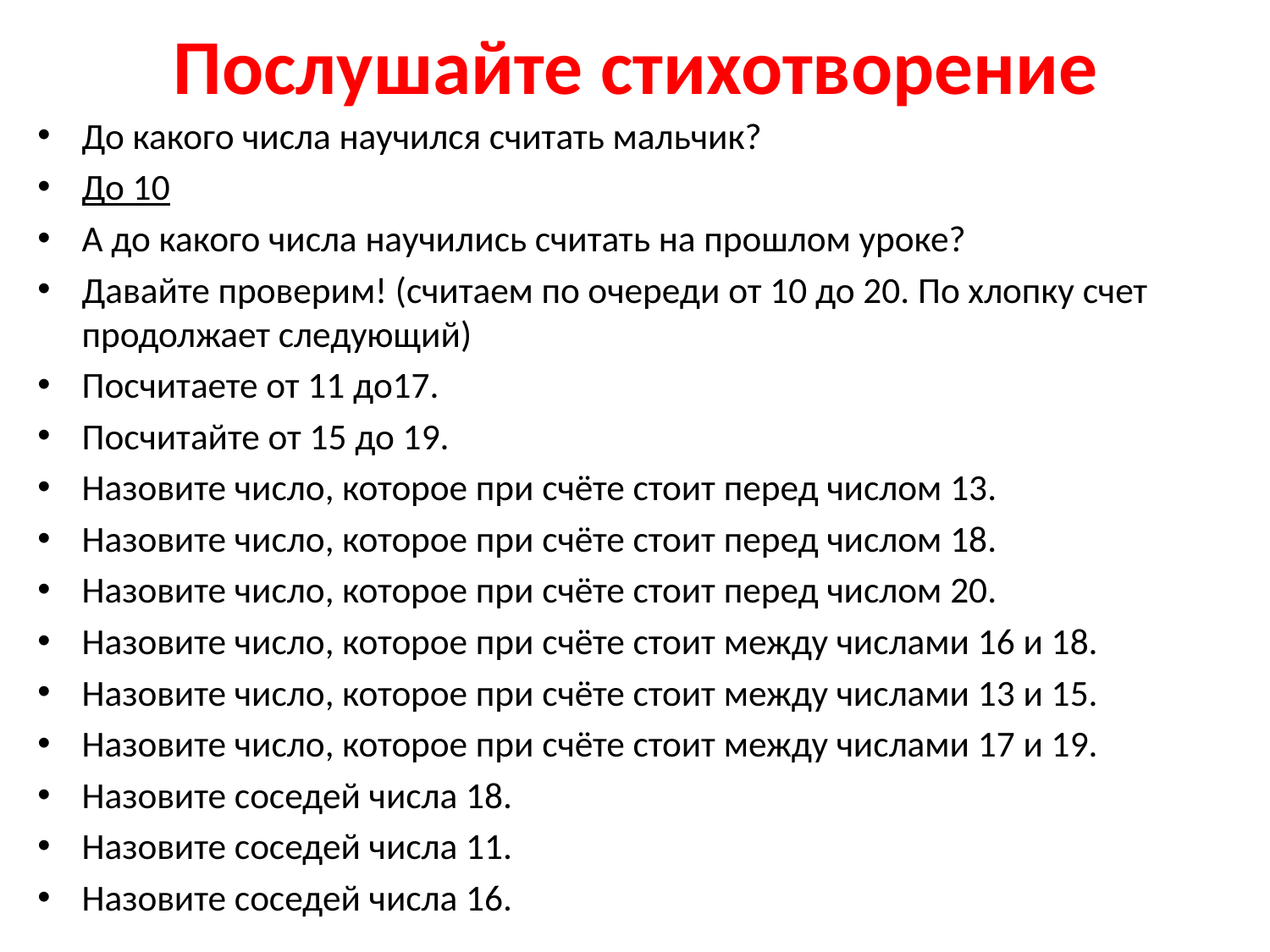

# Послушайте стихотворение
До какого числа научился считать мальчик?
До 10
А до какого числа научились считать на прошлом уроке?
Давайте проверим! (считаем по очереди от 10 до 20. По хлопку счет продолжает следующий)
Посчитаете от 11 до17.
Посчитайте от 15 до 19.
Назовите число, которое при счёте стоит перед числом 13.
Назовите число, которое при счёте стоит перед числом 18.
Назовите число, которое при счёте стоит перед числом 20.
Назовите число, которое при счёте стоит между числами 16 и 18.
Назовите число, которое при счёте стоит между числами 13 и 15.
Назовите число, которое при счёте стоит между числами 17 и 19.
Назовите соседей числа 18.
Назовите соседей числа 11.
Назовите соседей числа 16.